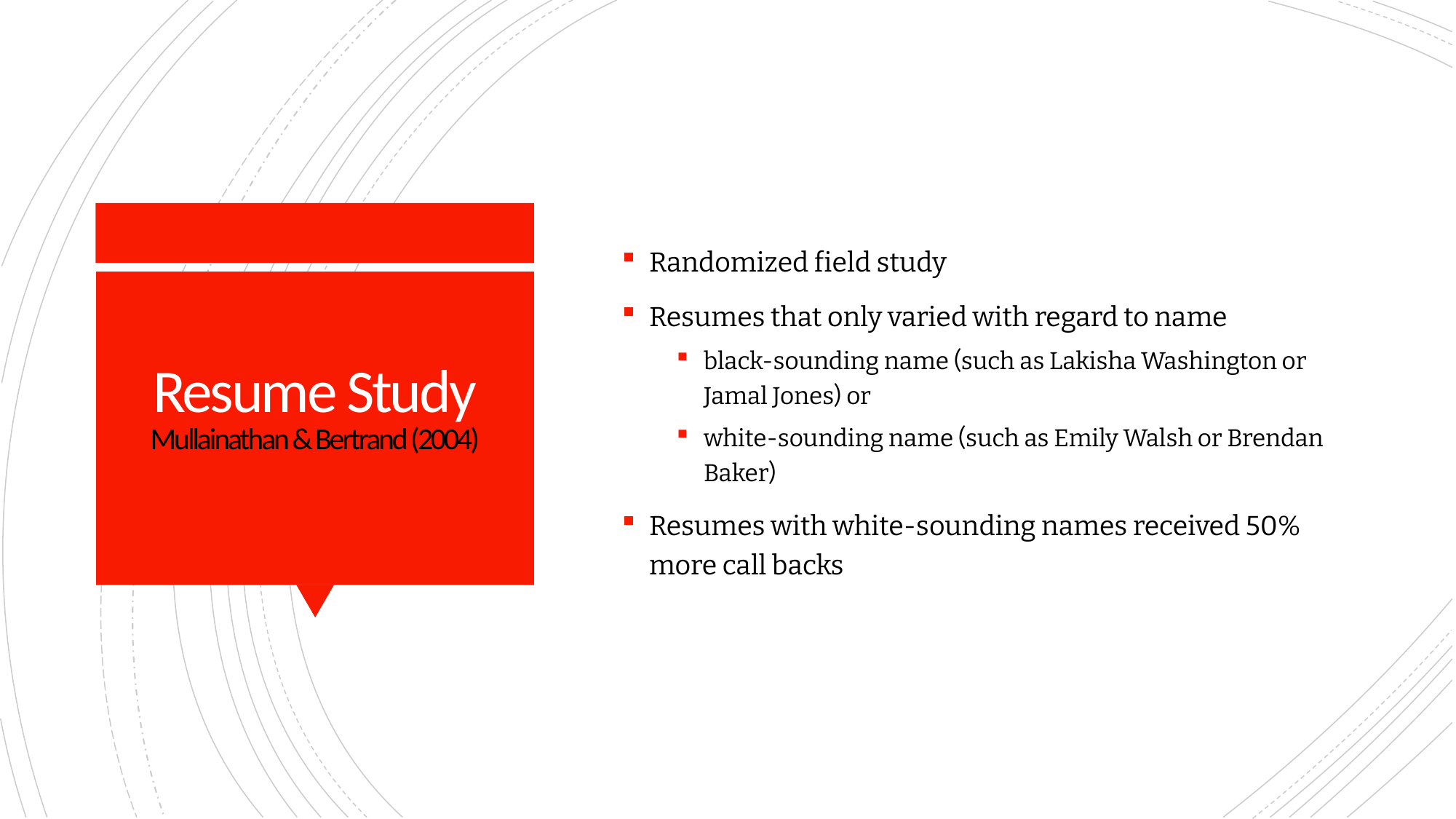

Randomized field study
Resumes that only varied with regard to name
black-sounding name (such as Lakisha Washington or Jamal Jones) or
white-sounding name (such as Emily Walsh or Brendan Baker)
Resumes with white-sounding names received 50% more call backs
# Resume Study Mullainathan & Bertrand (2004)